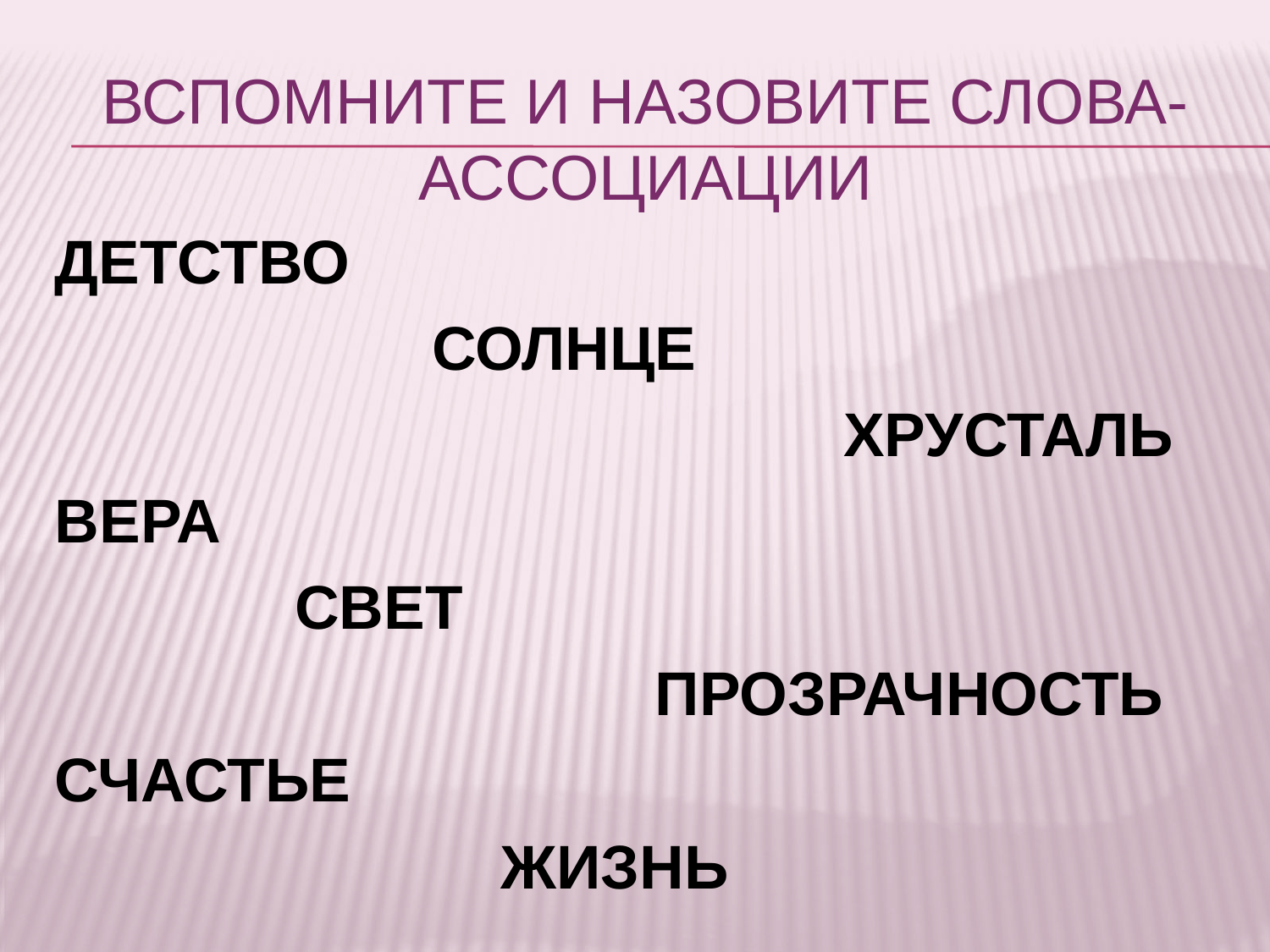

# Вспомните и назовите слова-ассоциации
ДЕТСТВО
                      СОЛНЦЕ
                                              ХРУСТАЛЬ
ВЕРА
              СВЕТ
                                   ПРОЗРАЧНОСТЬ
СЧАСТЬЕ
                          ЖИЗНЬ